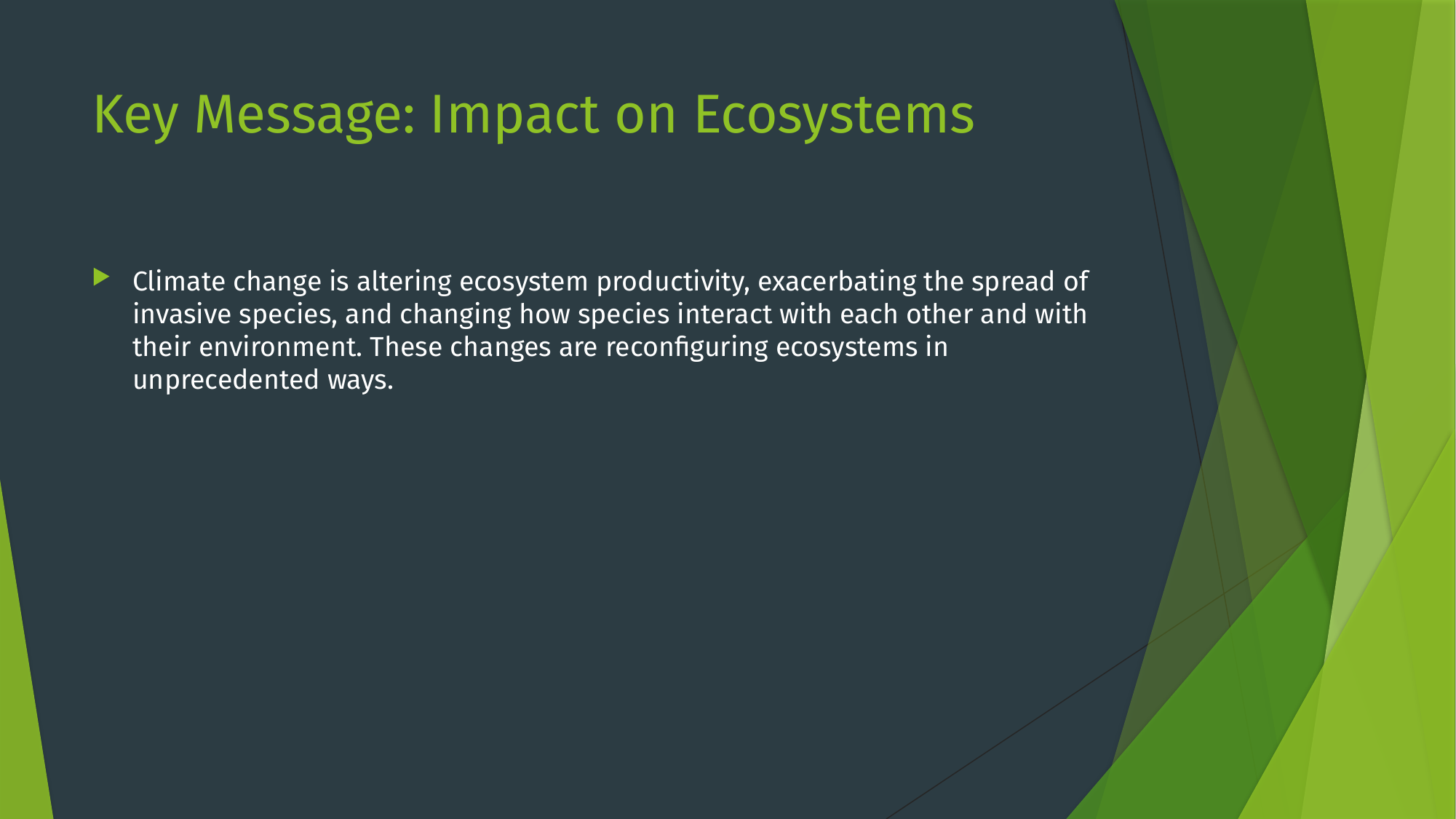

# Key Message: Impact on Ecosystems
Climate change is altering ecosystem productivity, exacerbating the spread of invasive species, and changing how species interact with each other and with their environment. These changes are reconfiguring ecosystems in unprecedented ways.